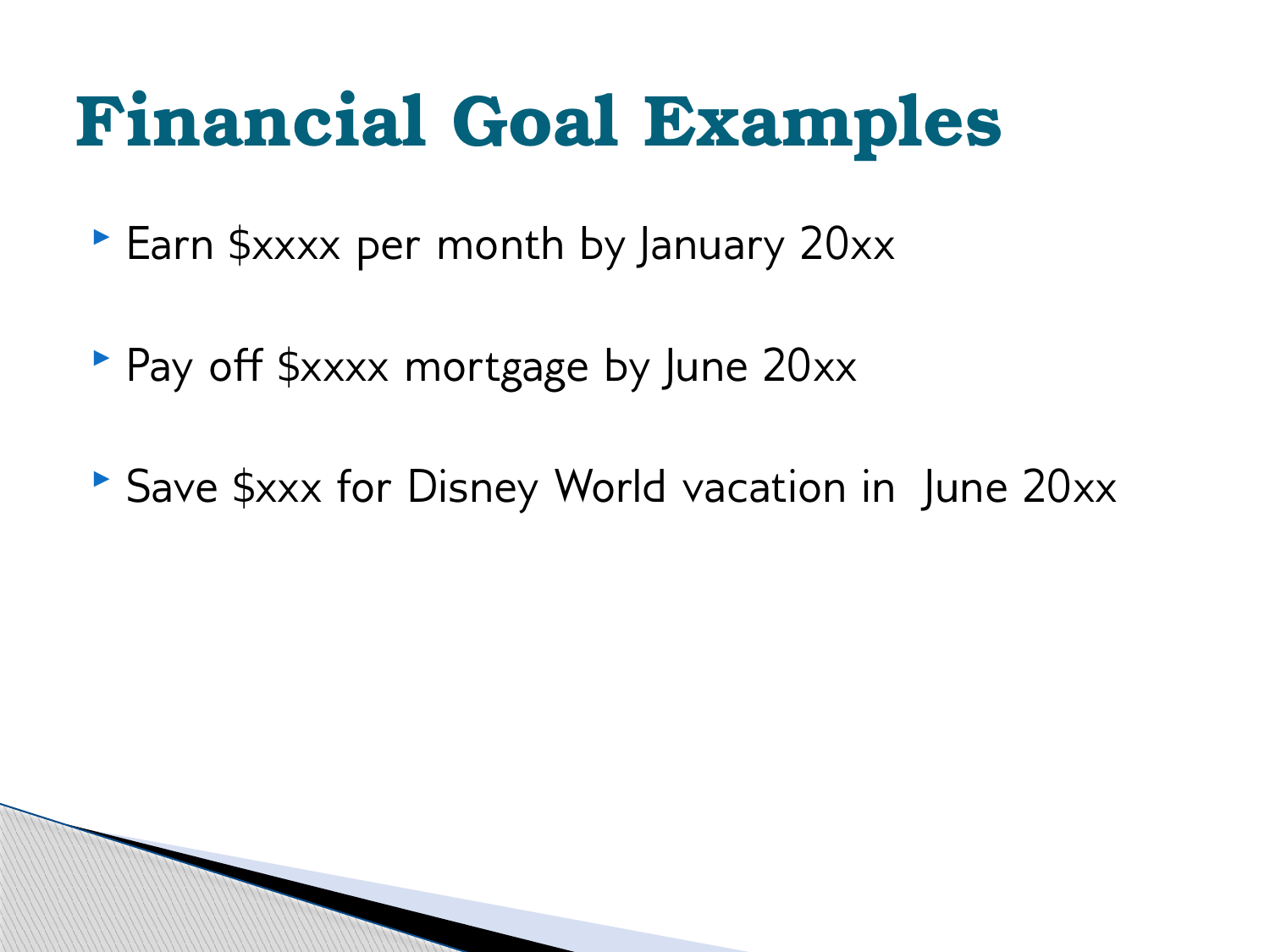

# Financial Goal Examples
Earn $xxxx per month by January 20xx
Pay off $xxxx mortgage by June 20xx
Save $xxx for Disney World vacation in  June 20xx